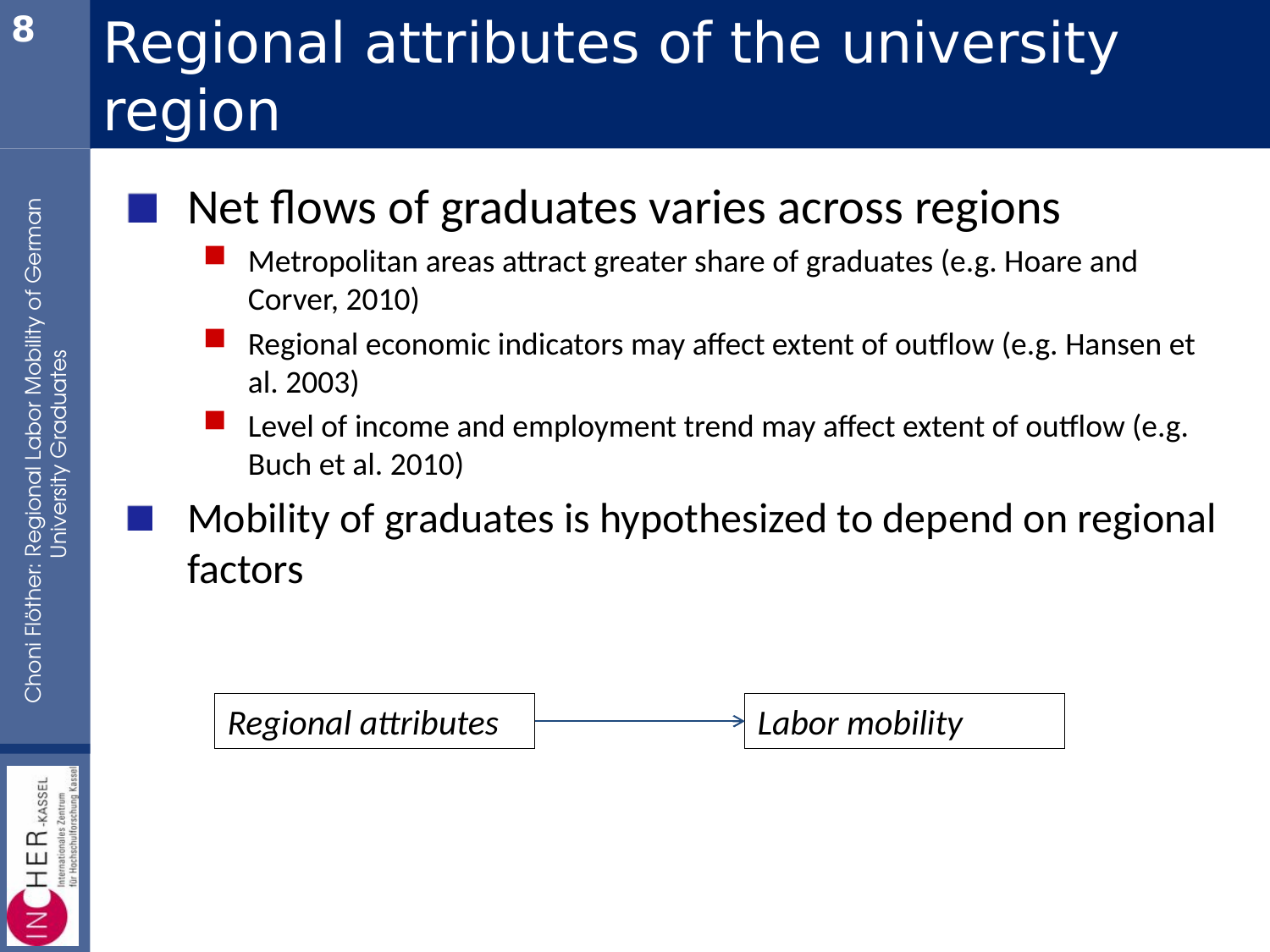

8
# Regional attributes of the university region
Net flows of graduates varies across regions
Metropolitan areas attract greater share of graduates (e.g. Hoare and Corver, 2010)
Regional economic indicators may affect extent of outflow (e.g. Hansen et al. 2003)
Level of income and employment trend may affect extent of outflow (e.g. Buch et al. 2010)
Mobility of graduates is hypothesized to depend on regional factors

Regional attributes
Labor mobility